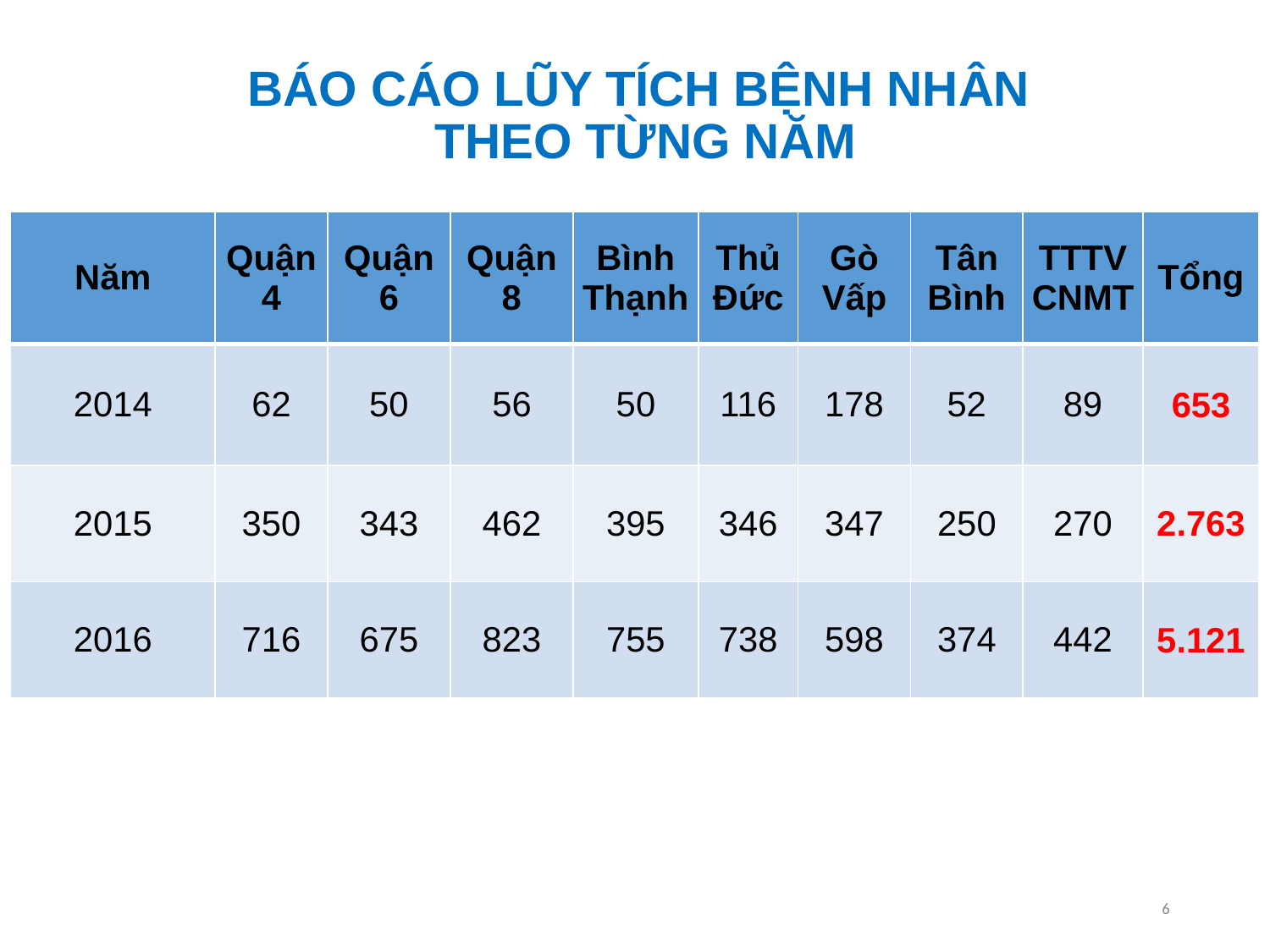

# BÁO CÁO LŨY TÍCH BỆNH NHÂN THEO TỪNG NĂM
| Năm | Quận 4 | Quận 6 | Quận 8 | Bình Thạnh | Thủ Đức | Gò Vấp | Tân Bình | TTTV CNMT | Tổng |
| --- | --- | --- | --- | --- | --- | --- | --- | --- | --- |
| 2014 | 62 | 50 | 56 | 50 | 116 | 178 | 52 | 89 | 653 |
| 2015 | 350 | 343 | 462 | 395 | 346 | 347 | 250 | 270 | 2.763 |
| 2016 | 716 | 675 | 823 | 755 | 738 | 598 | 374 | 442 | 5.121 |
6